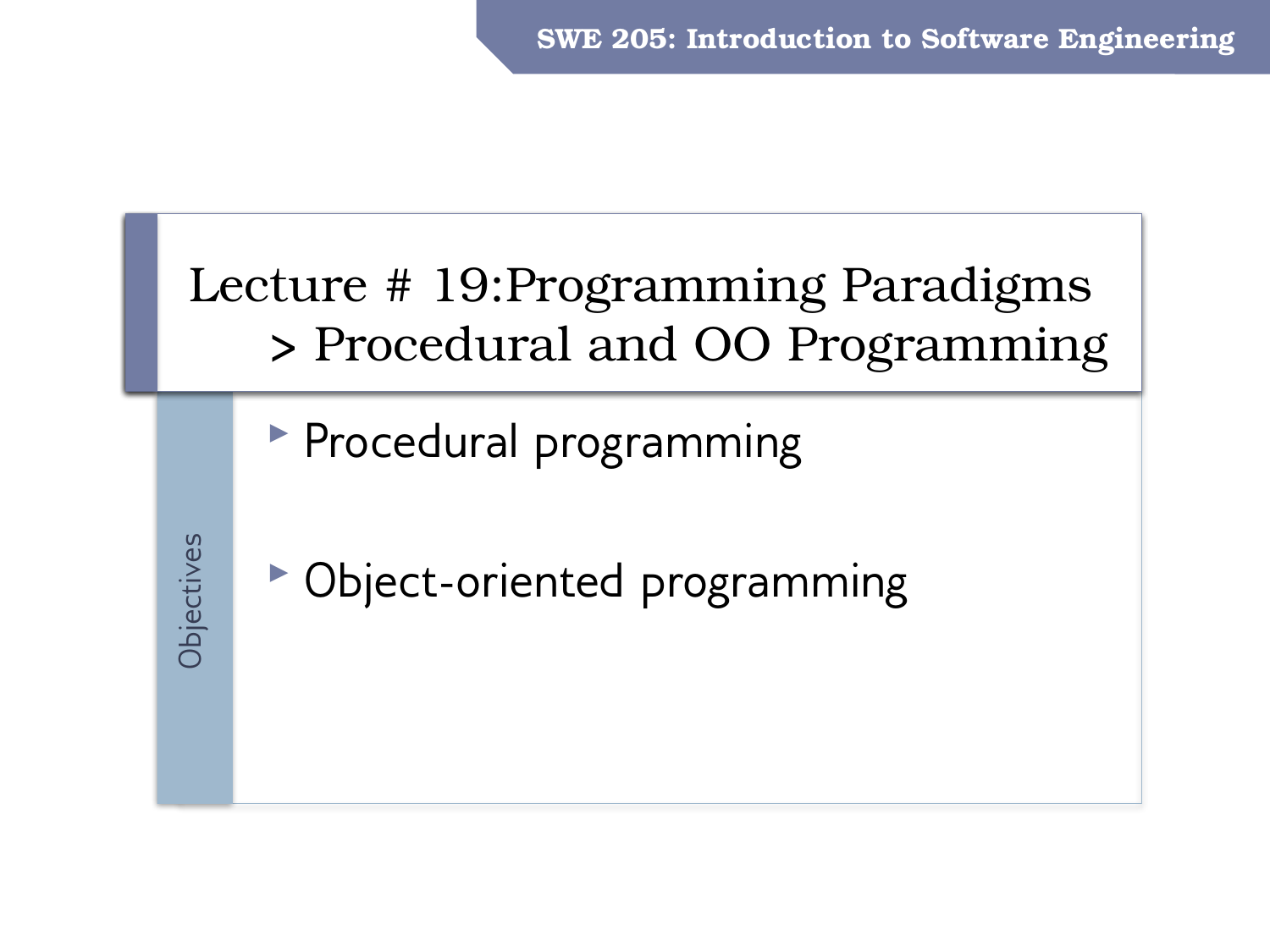

SWE 205: Introduction to Software Engineering
# Lecture # 19:Programming Paradigms > Procedural and OO Programming
Procedural programming

Object-oriented programming